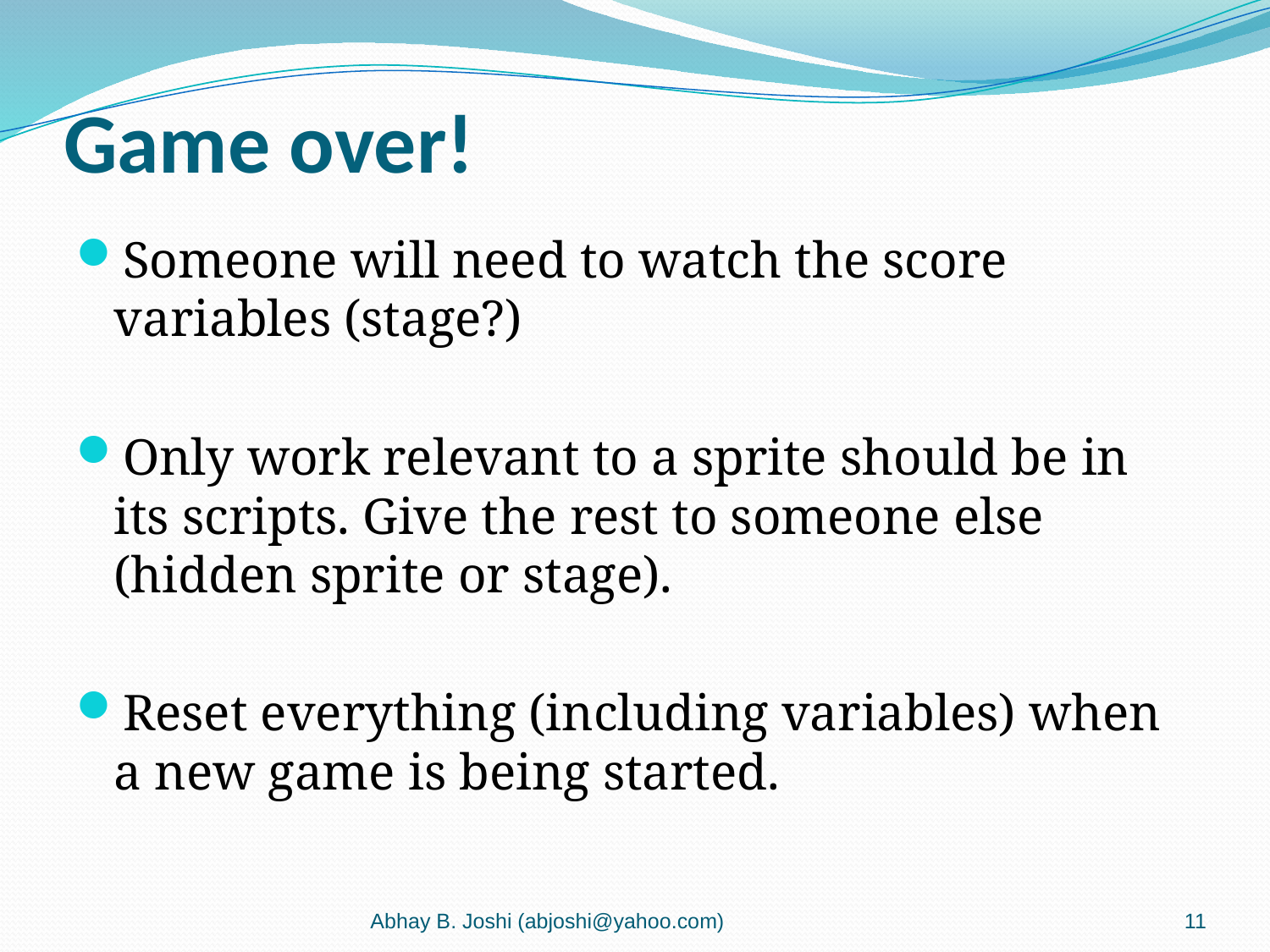

# Game over!
Someone will need to watch the score variables (stage?)

Only work relevant to a sprite should be in its scripts. Give the rest to someone else (hidden sprite or stage).

Reset everything (including variables) when a new game is being started.

Abhay B. Joshi (abjoshi@yahoo.com)
11